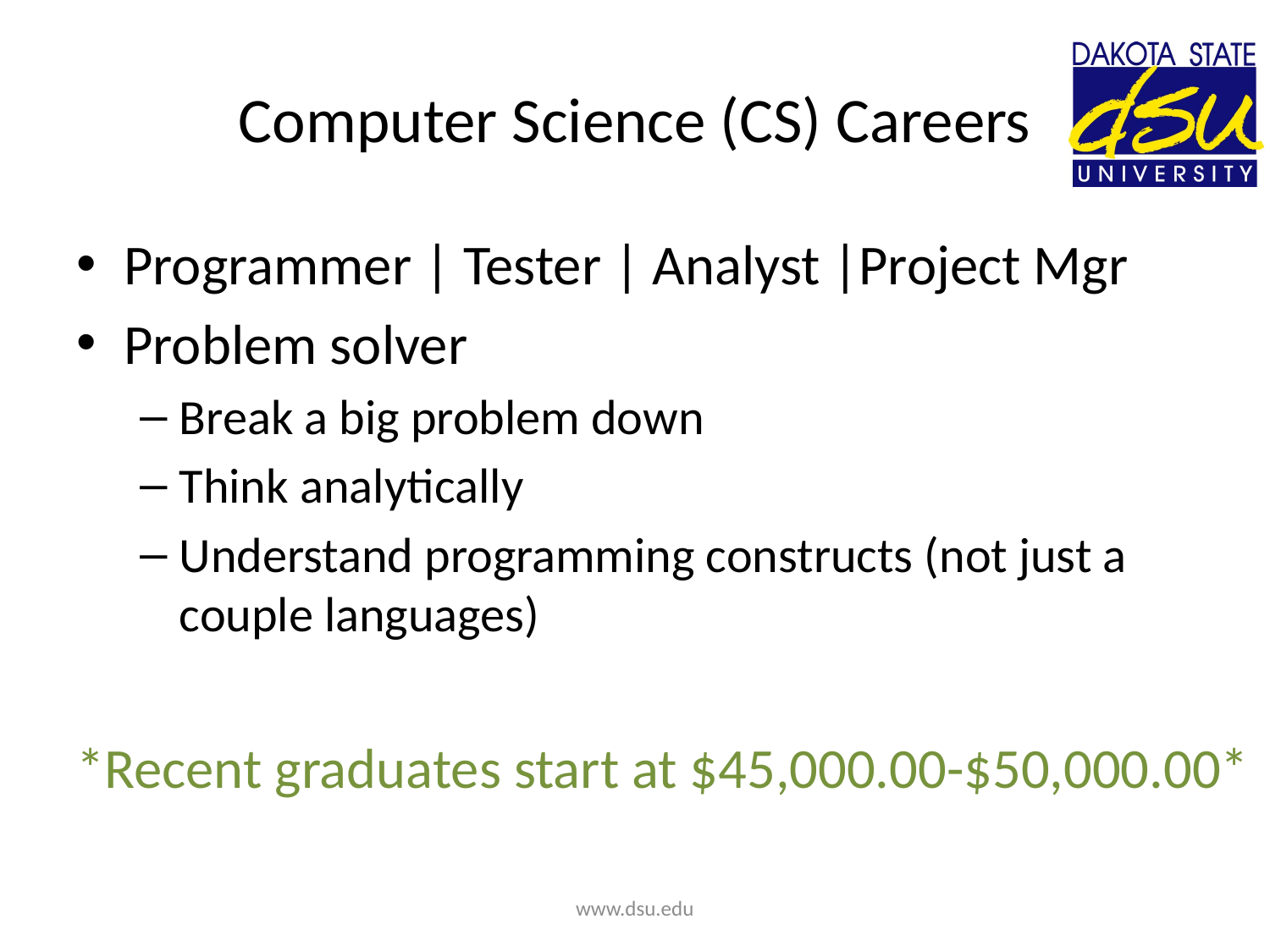

# Computer Science (CS) Careers
Programmer | Tester | Analyst |Project Mgr
Problem solver
Break a big problem down
Think analytically
Understand programming constructs (not just a couple languages)

*Recent graduates start at $45,000.00-$50,000.00*
www.dsu.edu